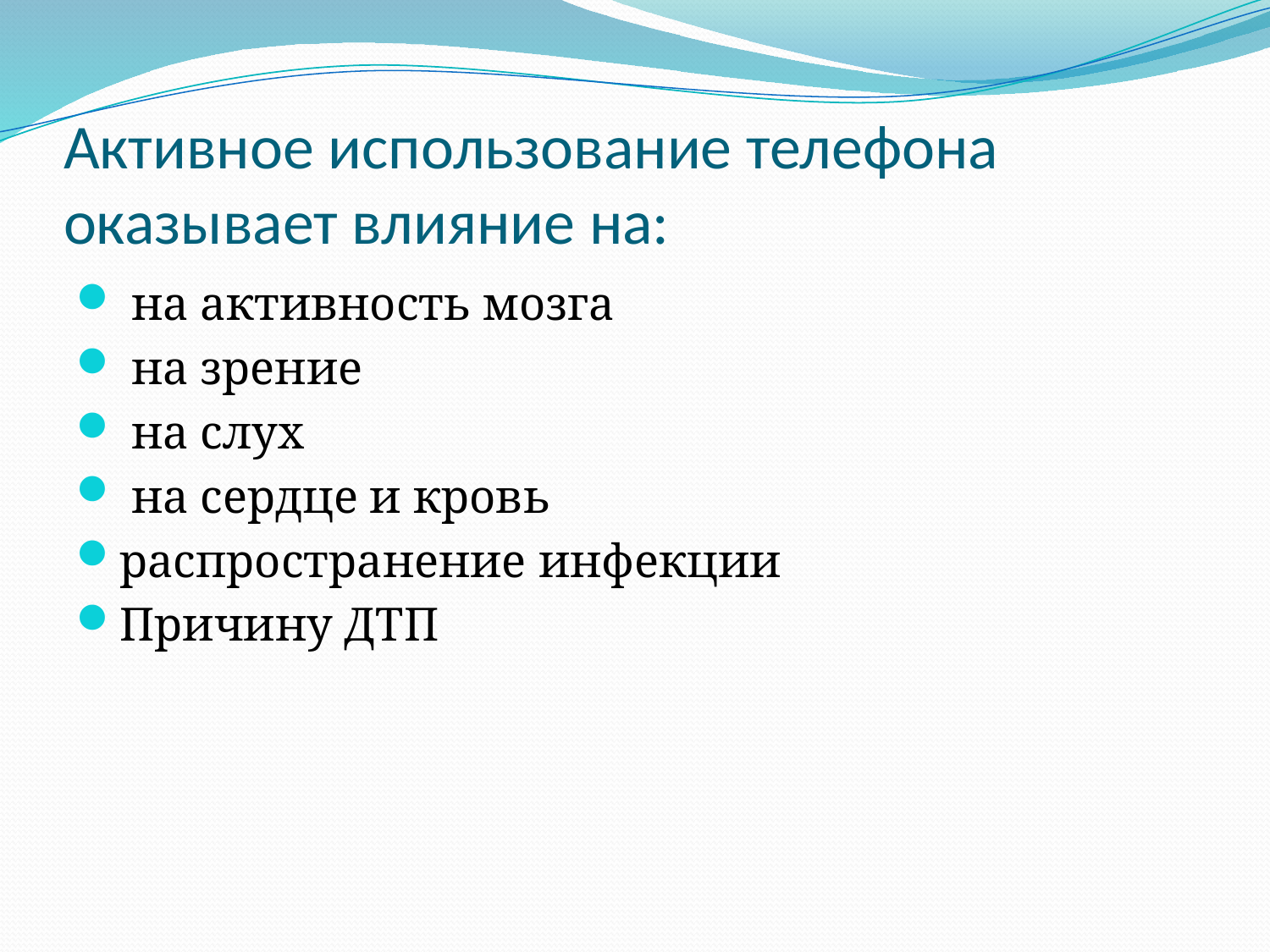

# Активное использование телефона оказывает влияние на:
 на активность мозга
 на зрение
 на слух
 на сердце и кровь
распространение инфекции
Причину ДТП